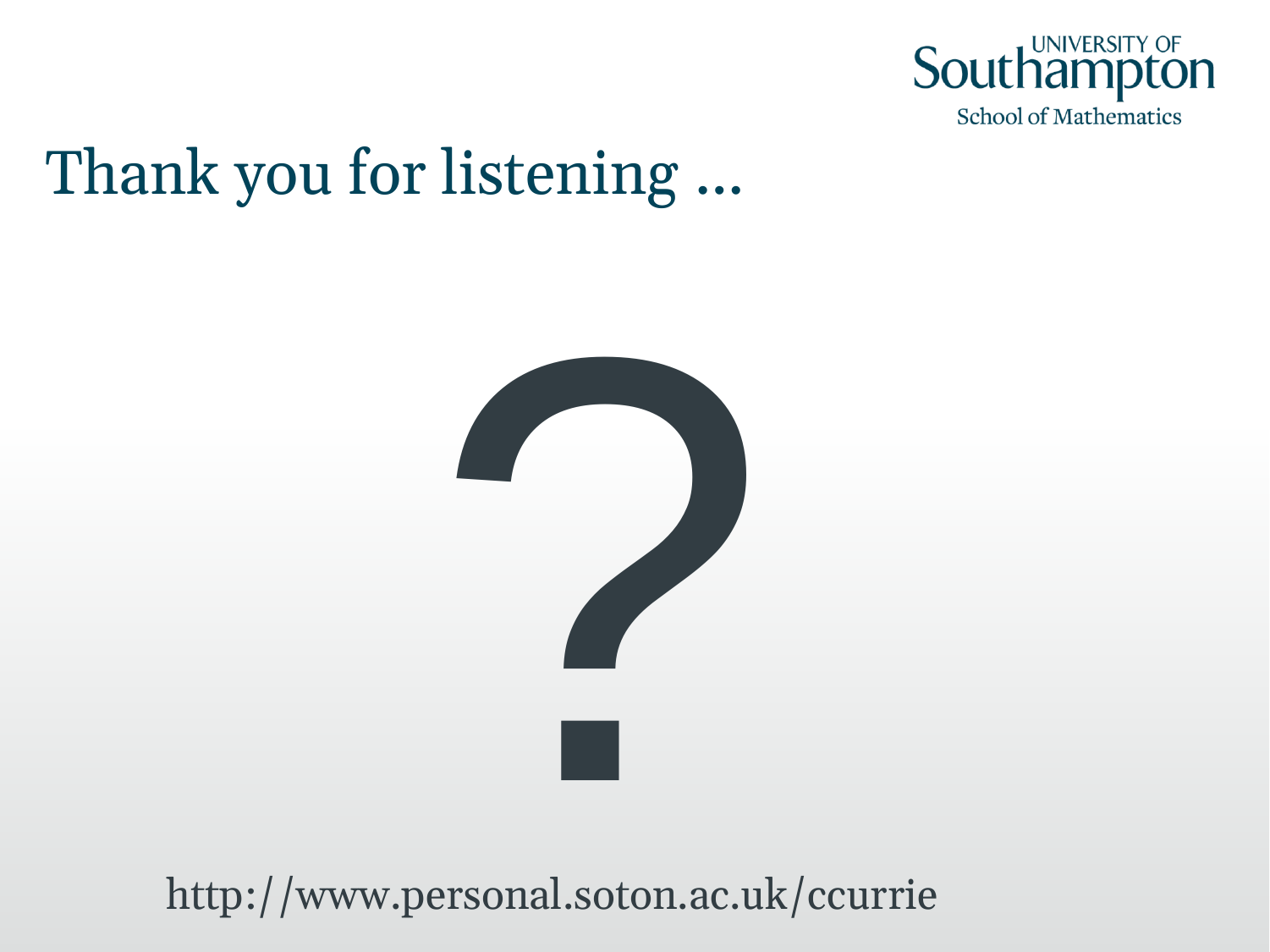

# Thank you for listening …
?
http://www.personal.soton.ac.uk/ccurrie